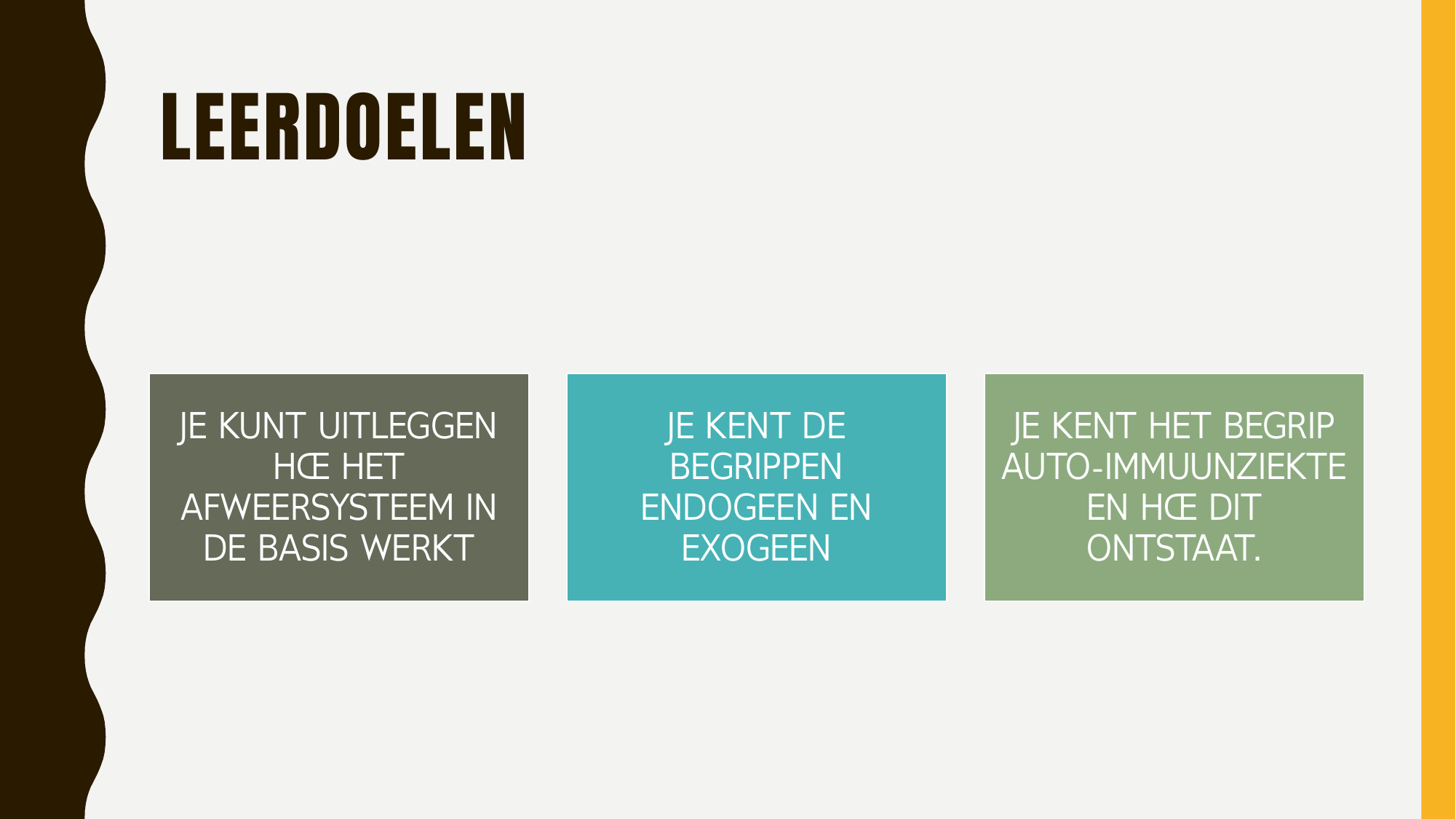

# Leerdoelen
Je kunt uitleggen hoe het afweersysteem in de basis werkt
Je kent de begrippen endogeen en exogeen
Je kent het begrip auto-immuunziekte en hoe dit ontstaat.